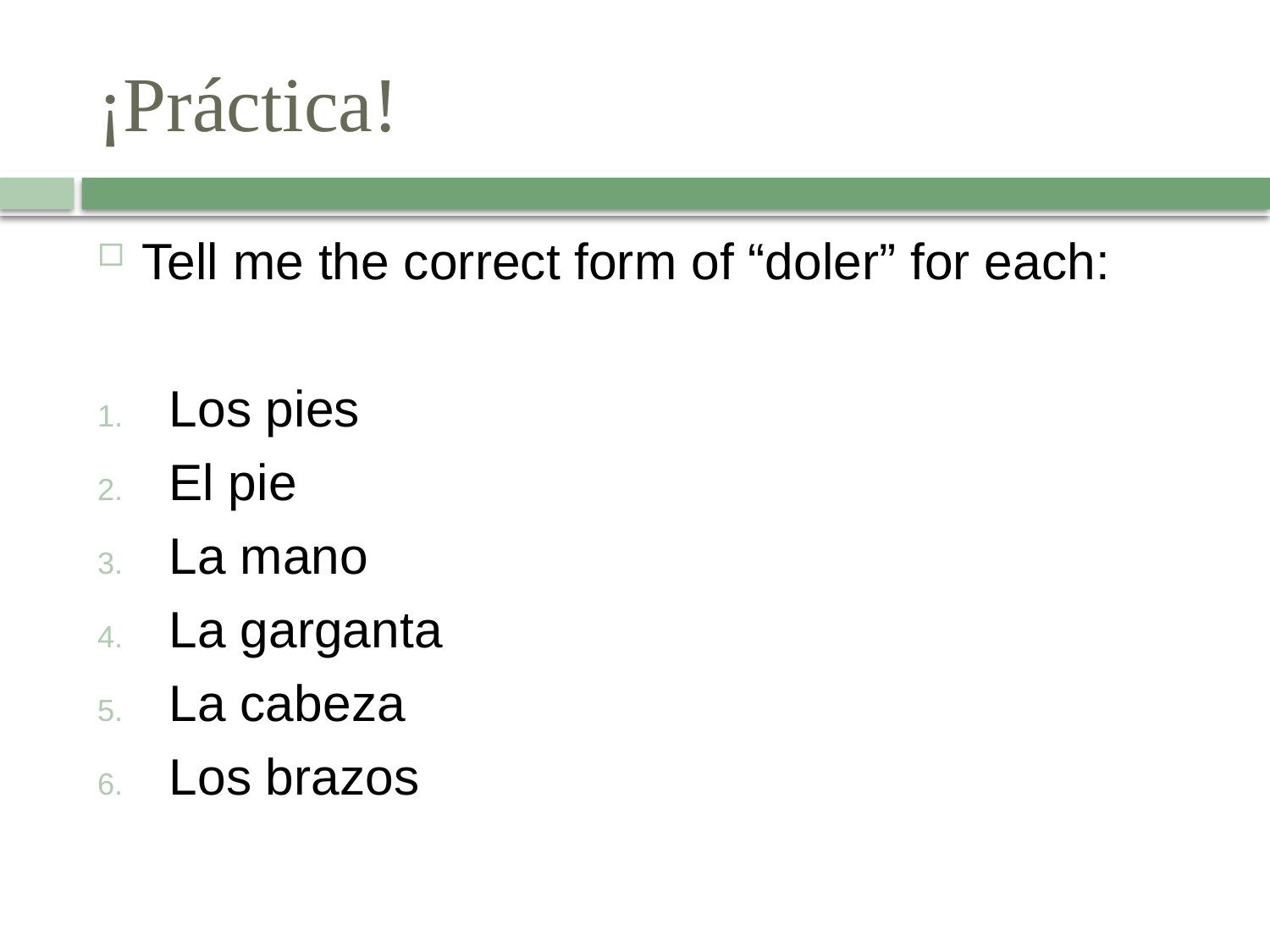

# ¡Práctica!
Tell me the correct form of “doler” for each:

Los pies
El pie
La mano
La garganta
La cabeza
Los brazos